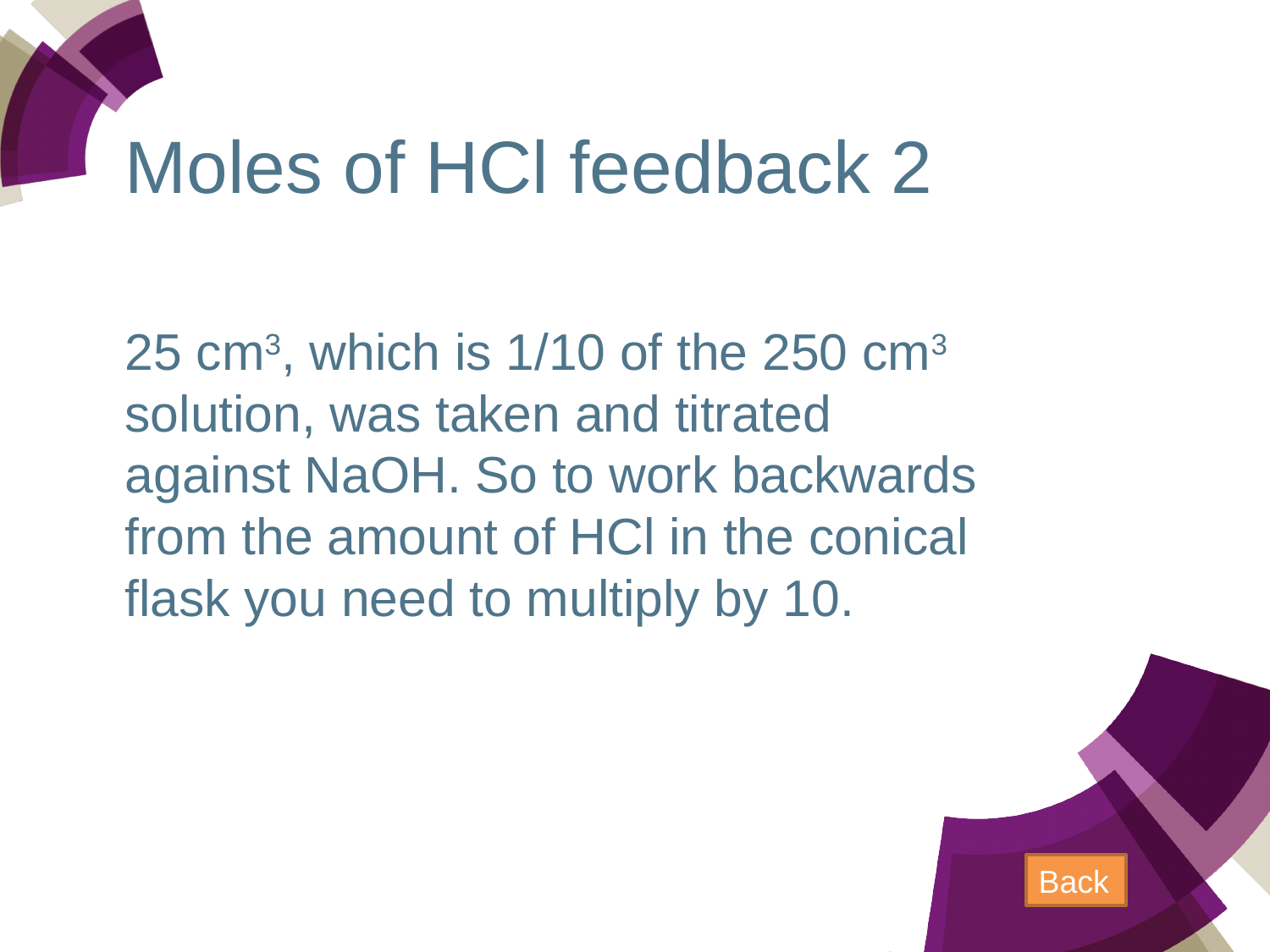

# Moles of HCl feedback 2
25 cm3, which is 1/10 of the 250 cm3 solution, was taken and titrated against NaOH. So to work backwards from the amount of HCl in the conical flask you need to multiply by 10.

Back